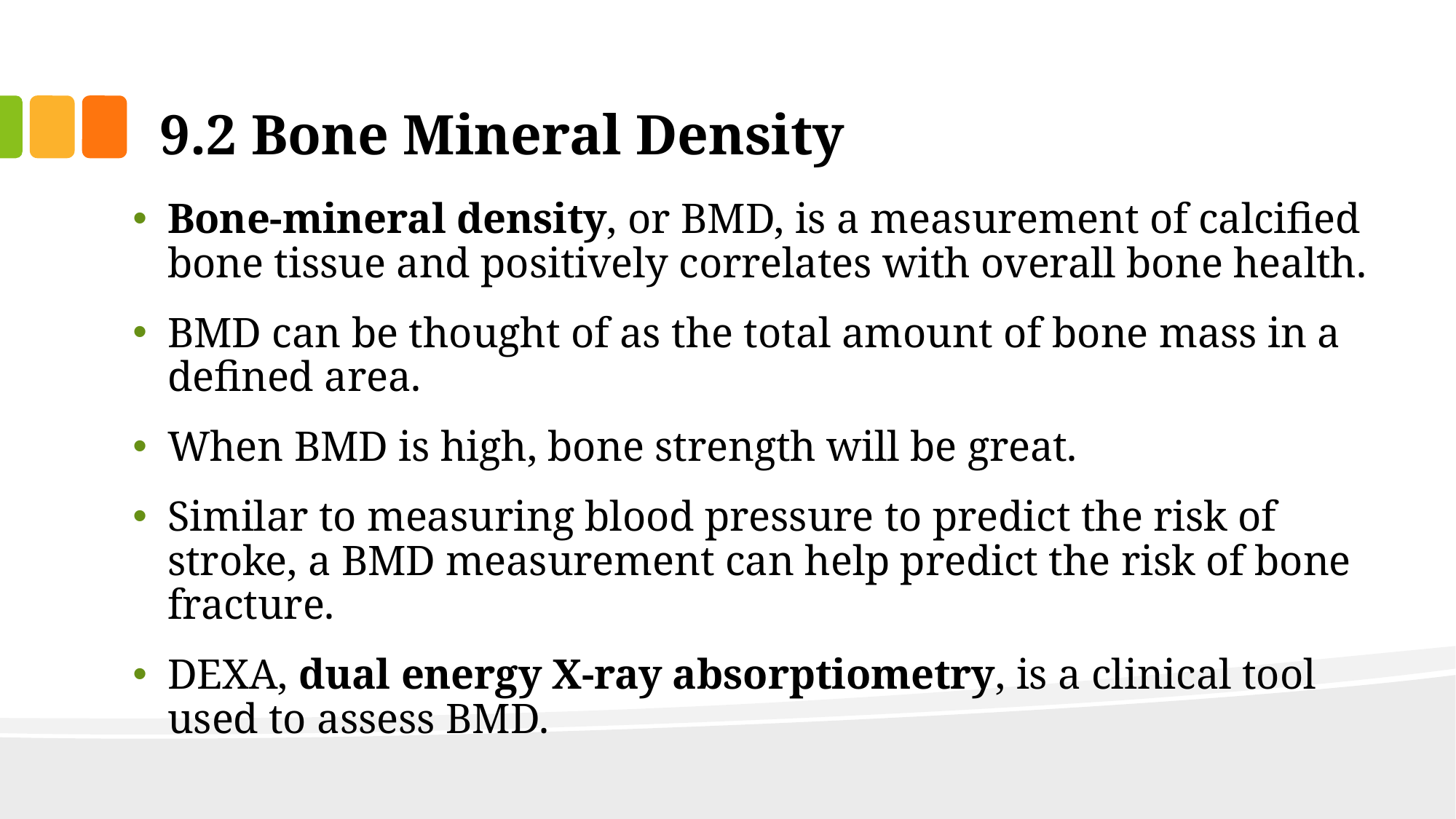

# 9.2 Bone Mineral Density
Bone-mineral density, or BMD, is a measurement of calcified bone tissue and positively correlates with overall bone health.
BMD can be thought of as the total amount of bone mass in a defined area.
When BMD is high, bone strength will be great.
Similar to measuring blood pressure to predict the risk of stroke, a BMD measurement can help predict the risk of bone fracture.
DEXA, dual energy X-ray absorptiometry, is a clinical tool used to assess BMD.